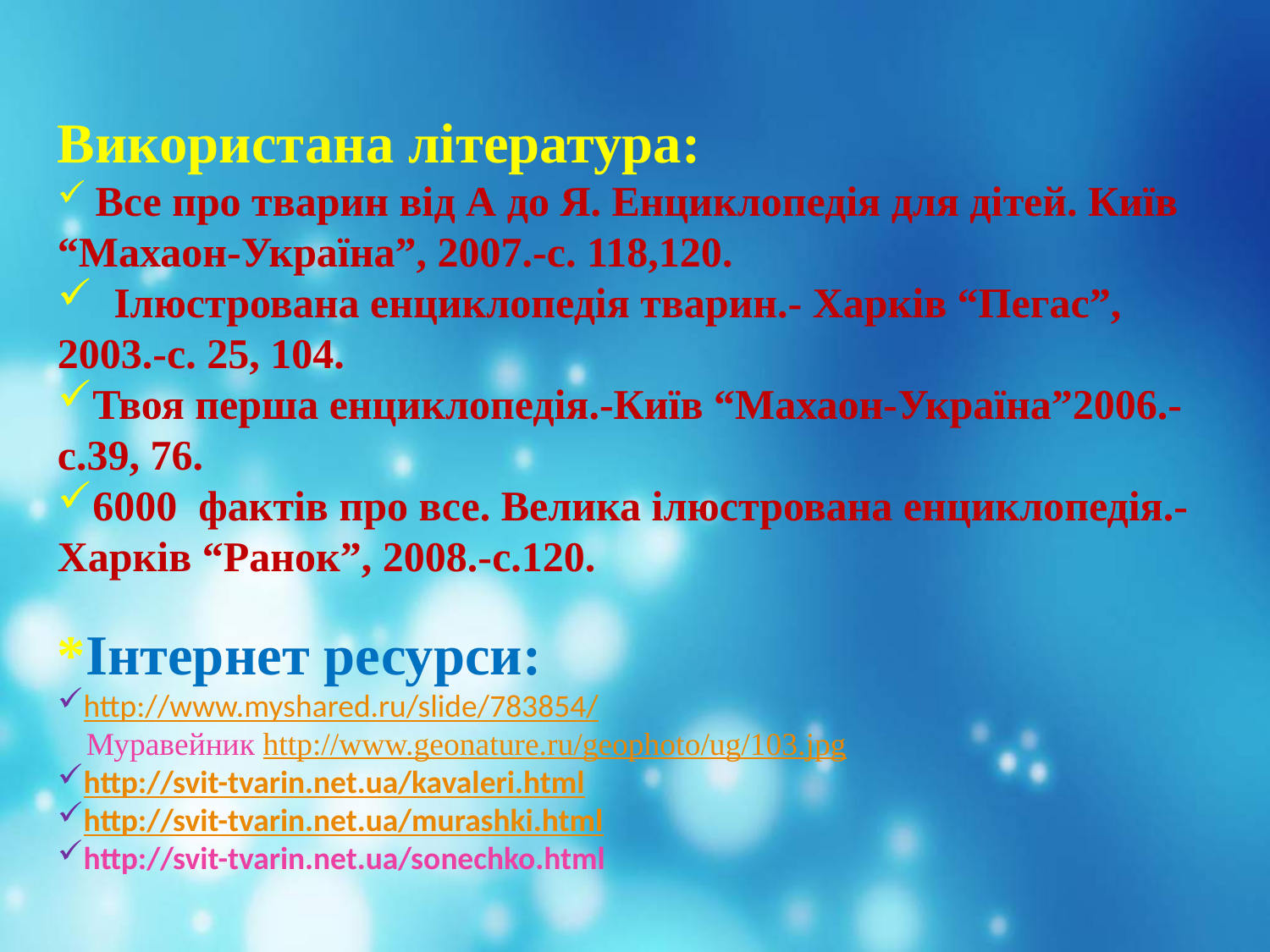

Використана література:
 Все про тварин від А до Я. Енциклопедія для дітей. Київ “Махаон-Україна”, 2007.-с. 118,120.
  Ілюстрована енциклопедія тварин.- Харків “Пегас”, 2003.-с. 25, 104.
Твоя перша енциклопедія.-Київ “Махаон-Україна”2006.-с.39, 76.
6000  фактів про все. Велика ілюстрована енциклопедія.-Харків “Ранок”, 2008.-с.120.

*Інтернет ресурси:
http://www.myshared.ru/slide/783854/
    Муравейник http://www.geonature.ru/geophoto/ug/103.jpg
http://svit-tvarin.net.ua/kavaleri.html
http://svit-tvarin.net.ua/murashki.html
http://svit-tvarin.net.ua/sonechko.html